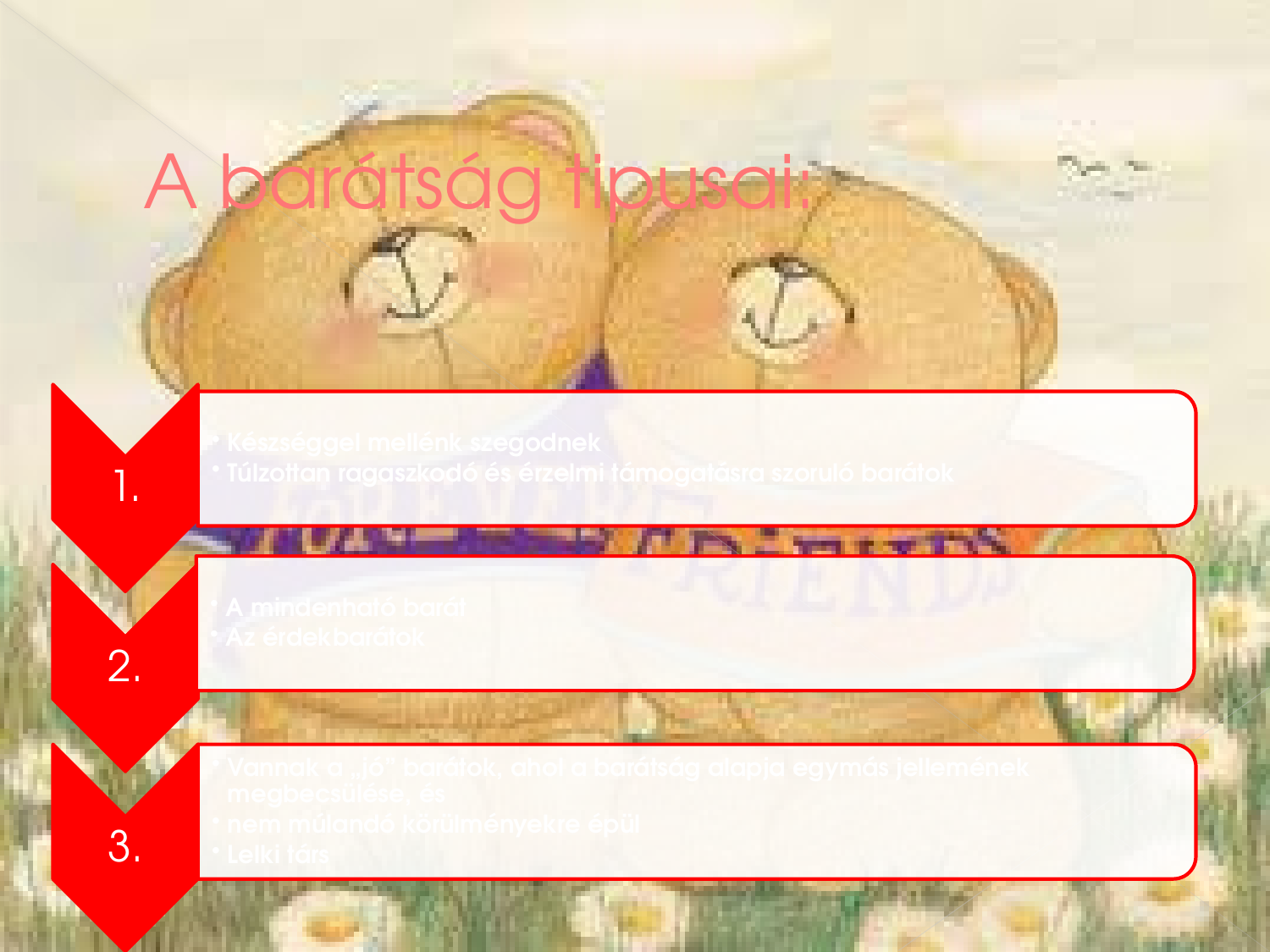

# A barátság tipusai:
1.
Készséggel mellénk szegodnek
Túlzottan ragaszkodó és érzelmi támogatásra szoruló barátok
2.
A mindenható barát
Az érdekbarátok
3.
Vannak a „jó” barátok, ahol a barátság alapja egymás jellemének megbecsülése, és
nem múlandó körülményekre épül
Lelki társ